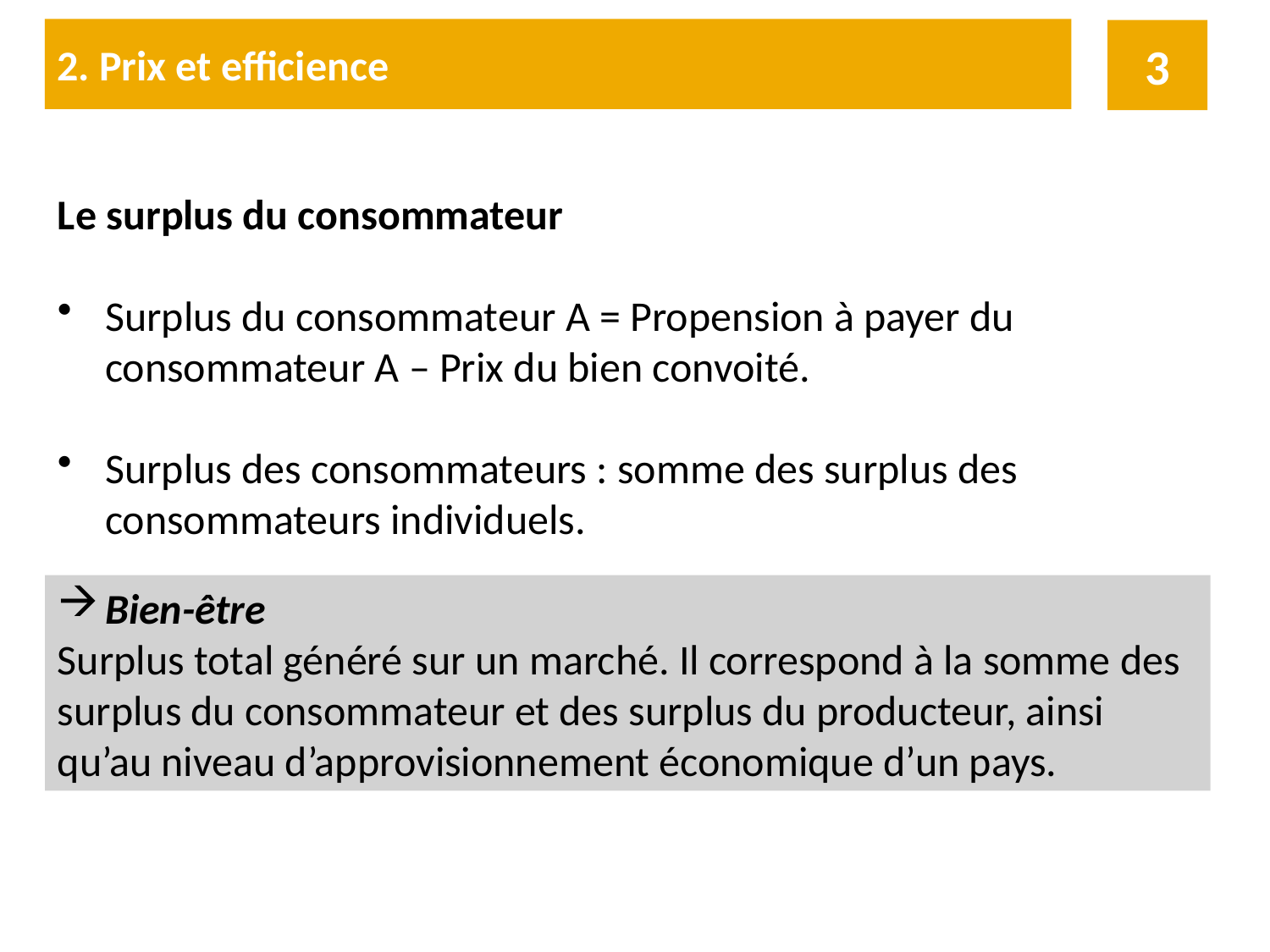

2. Prix et efficience
3

Le surplus du consommateur

Surplus du consommateur A = Propension à payer du consommateur A – Prix du bien convoité.

Surplus des consommateurs : somme des surplus des consommateurs individuels.

Bien-être
Surplus total généré sur un marché. Il correspond à la somme des surplus du consommateur et des surplus du producteur, ainsi qu’au niveau d’approvisionnement économique d’un pays.